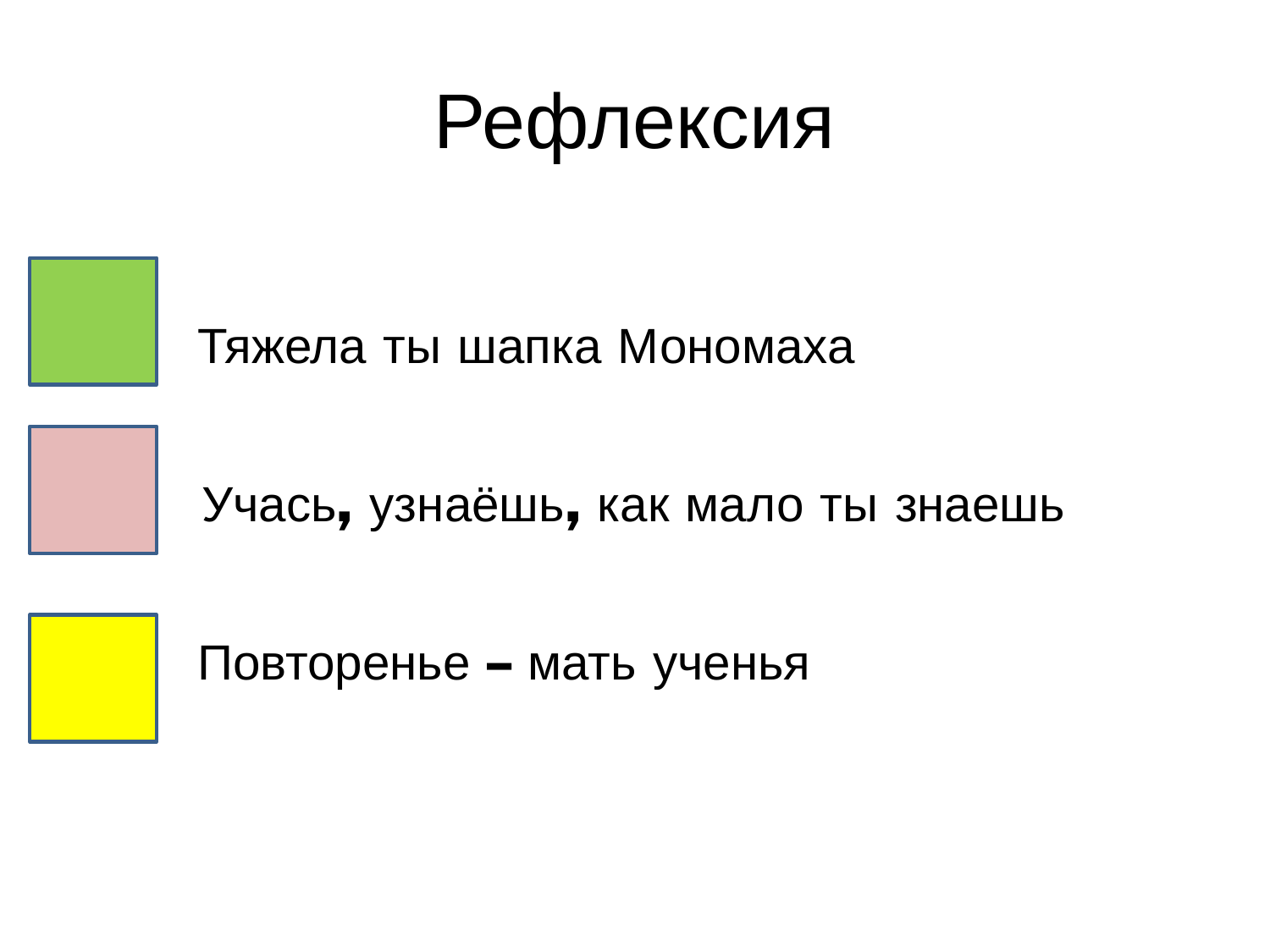

# Рефлексия

             Тяжела ты шапка Мономаха

         Учась, узнаёшь, как мало ты знаешь

             Повторенье – мать ученья